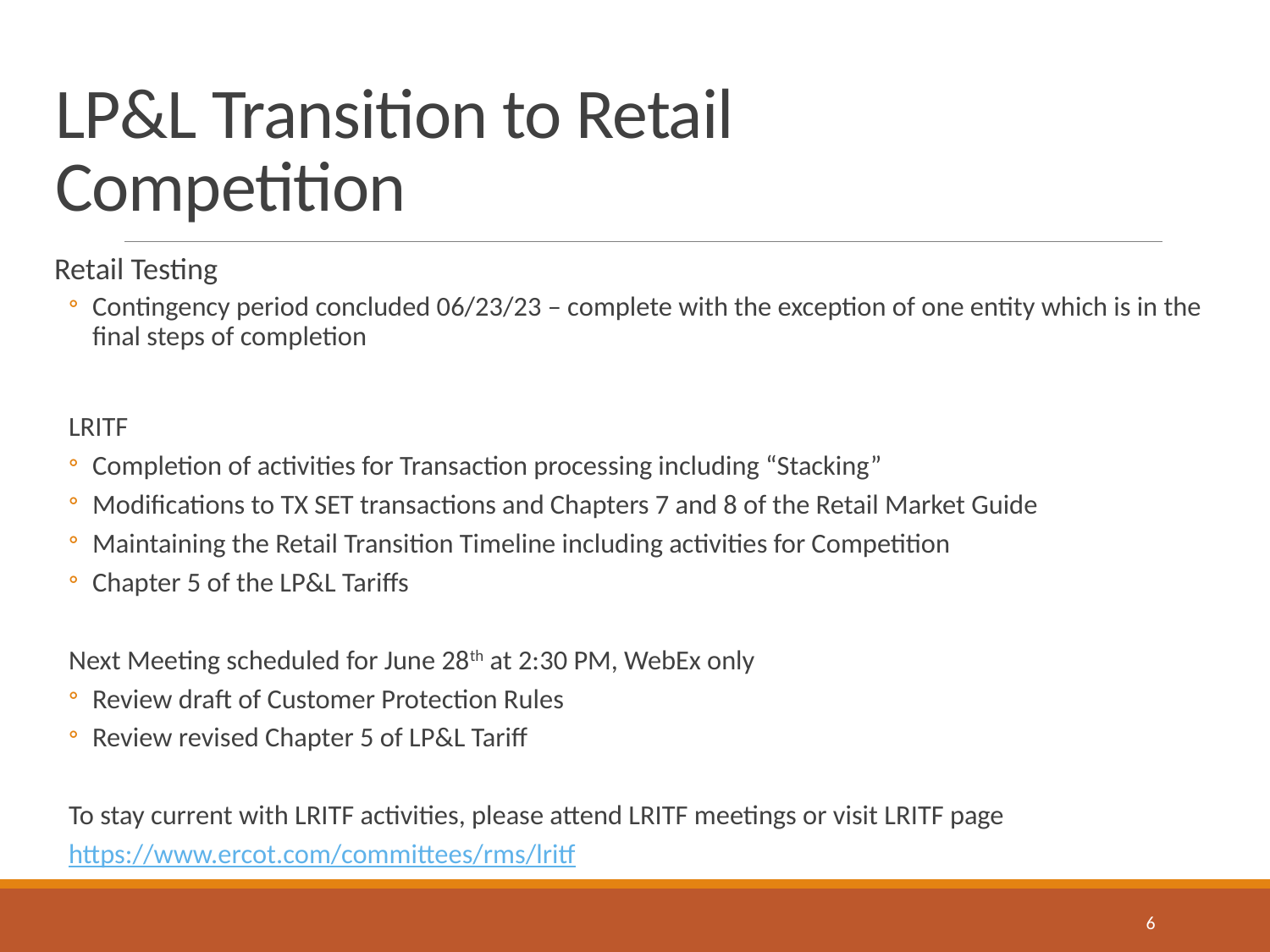

# LP&L Transition to Retail Competition
Retail Testing
Contingency period concluded 06/23/23 – complete with the exception of one entity which is in the final steps of completion

LRITF
Completion of activities for Transaction processing including “Stacking”
Modifications to TX SET transactions and Chapters 7 and 8 of the Retail Market Guide
Maintaining the Retail Transition Timeline including activities for Competition
Chapter 5 of the LP&L Tariffs

Next Meeting scheduled for June 28th at 2:30 PM, WebEx only
Review draft of Customer Protection Rules
Review revised Chapter 5 of LP&L Tariff

To stay current with LRITF activities, please attend LRITF meetings or visit LRITF page
https://www.ercot.com/committees/rms/lritf

6